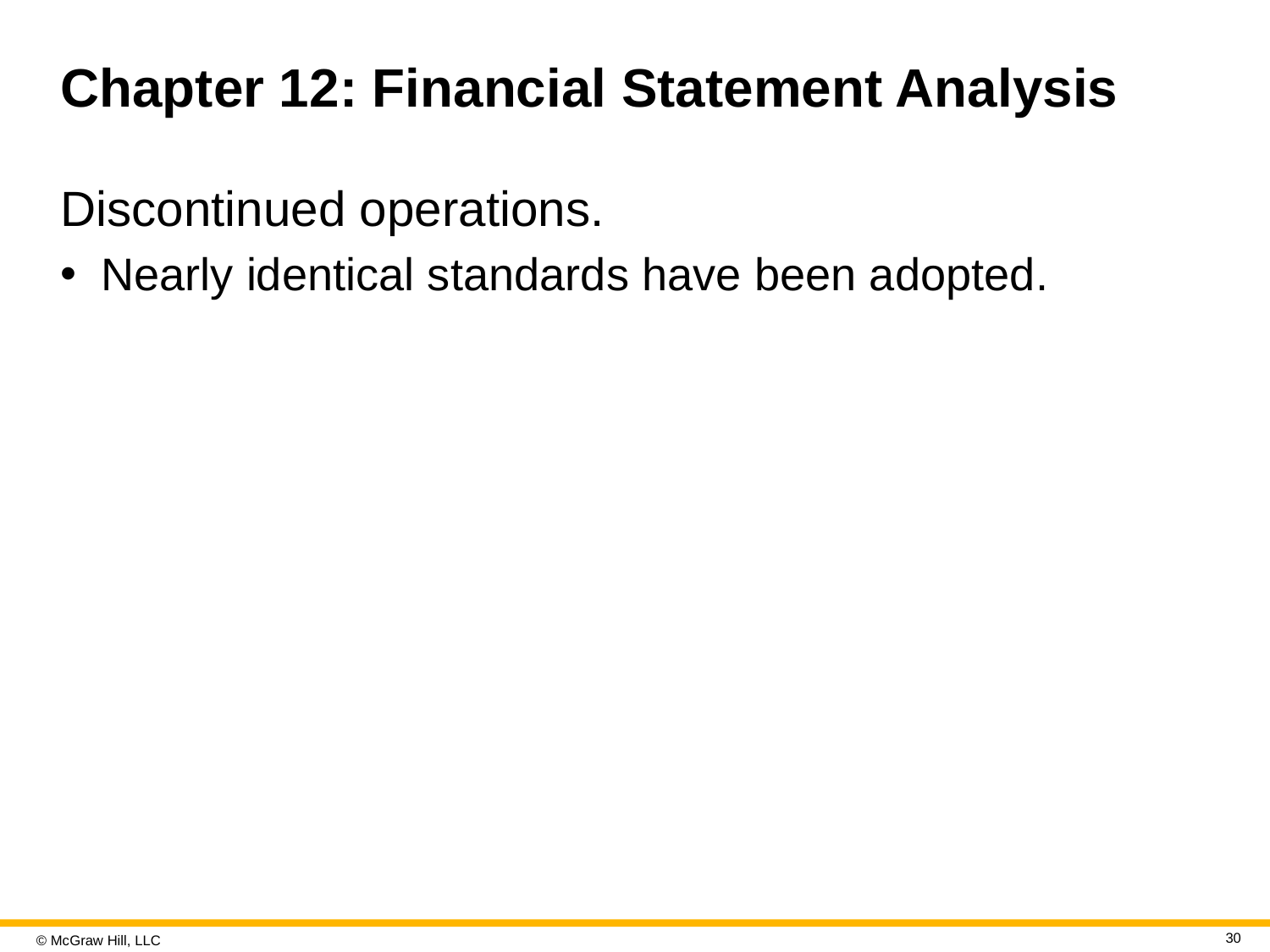

# Chapter 12: Financial Statement Analysis
Discontinued operations.
Nearly identical standards have been adopted.
30